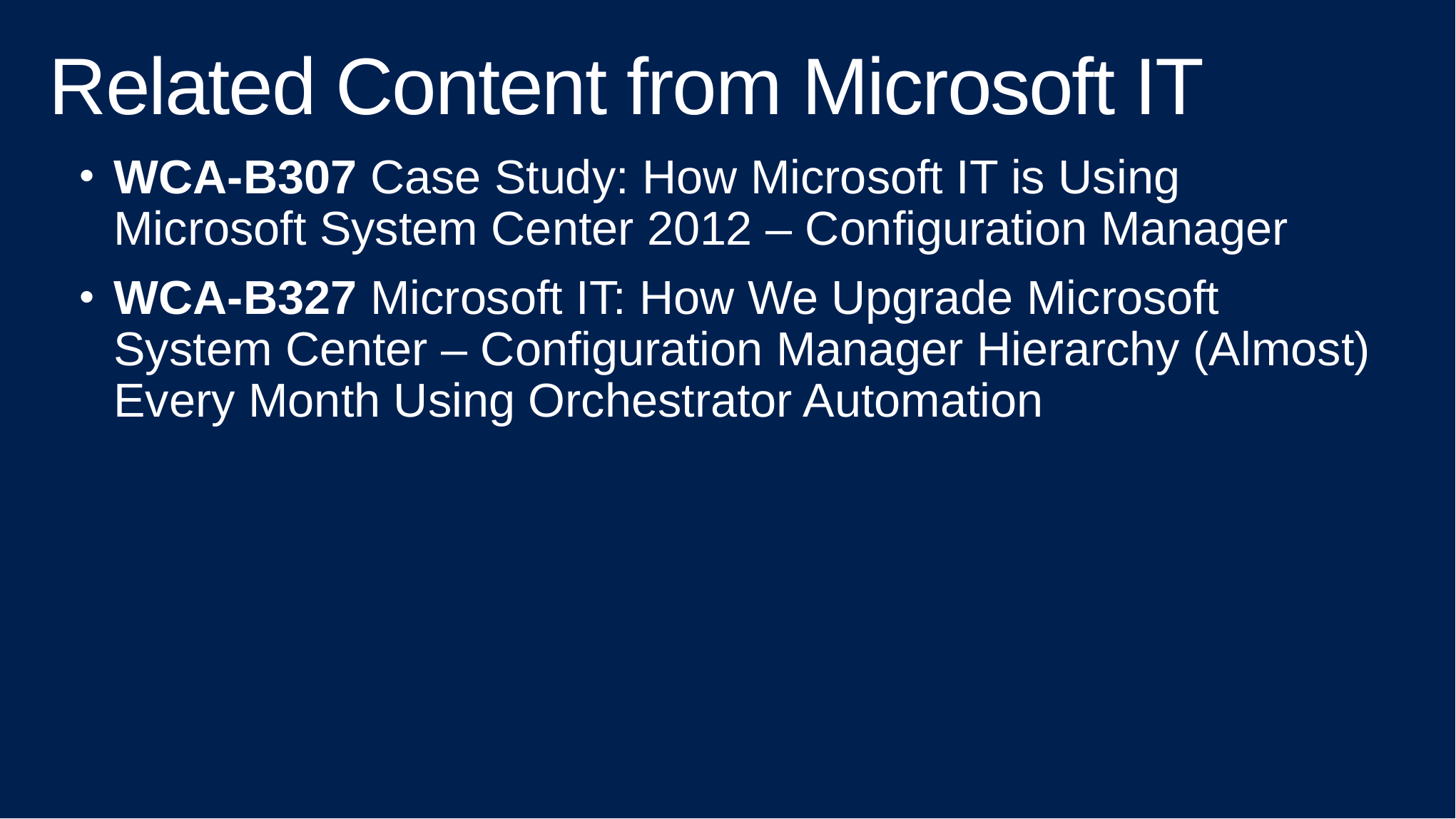

# Related Content from Microsoft IT
WCA-B307 Case Study: How Microsoft IT is Using Microsoft System Center 2012 – Configuration Manager
WCA-B327 Microsoft IT: How We Upgrade Microsoft System Center – Configuration Manager Hierarchy (Almost) Every Month Using Orchestrator Automation